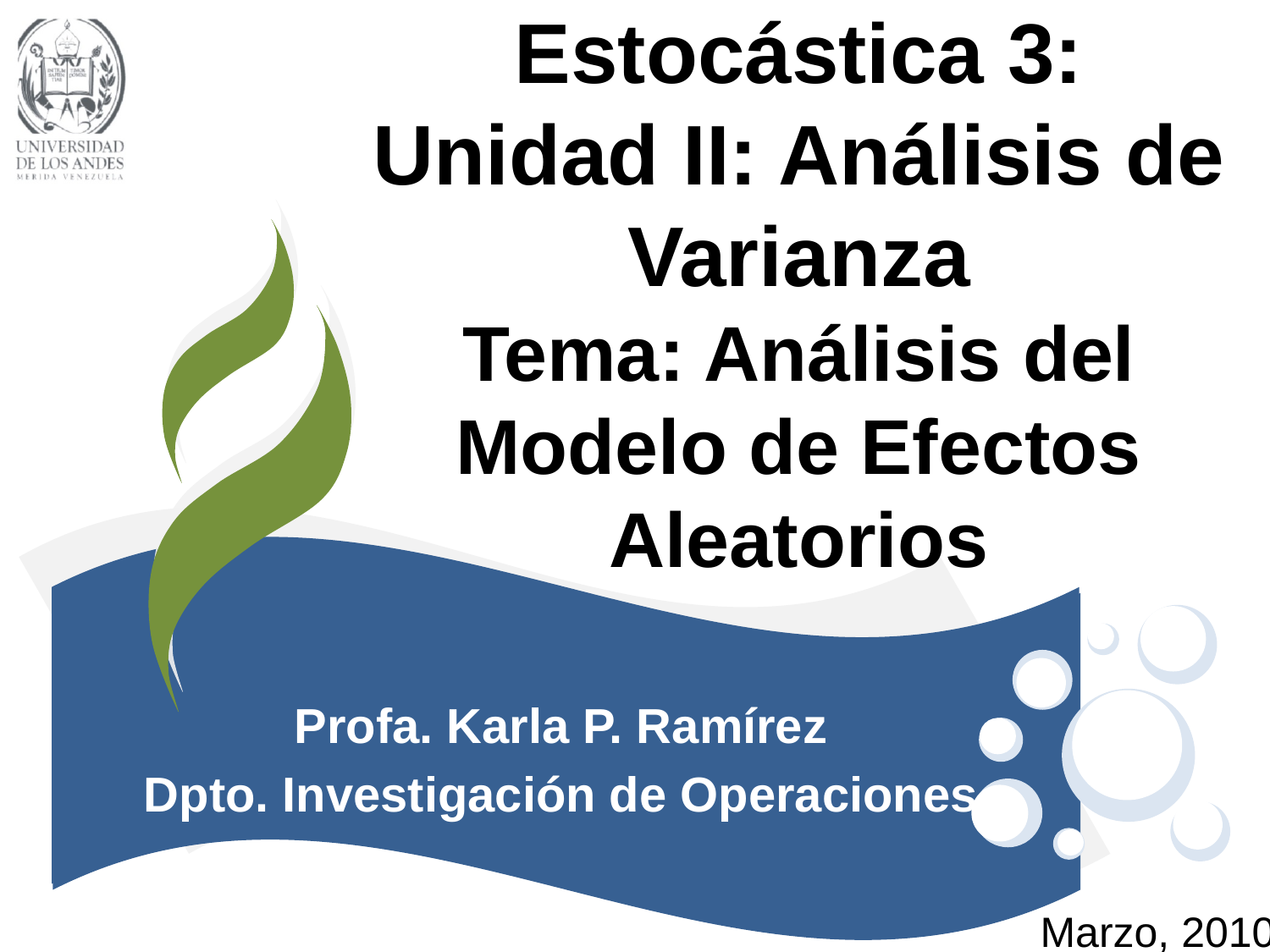

# Estocástica 3: Unidad II: Análisis de Varianza Tema: Análisis del Modelo de Efectos Aleatorios
Profa. Karla P. Ramírez
Dpto. Investigación de Operaciones